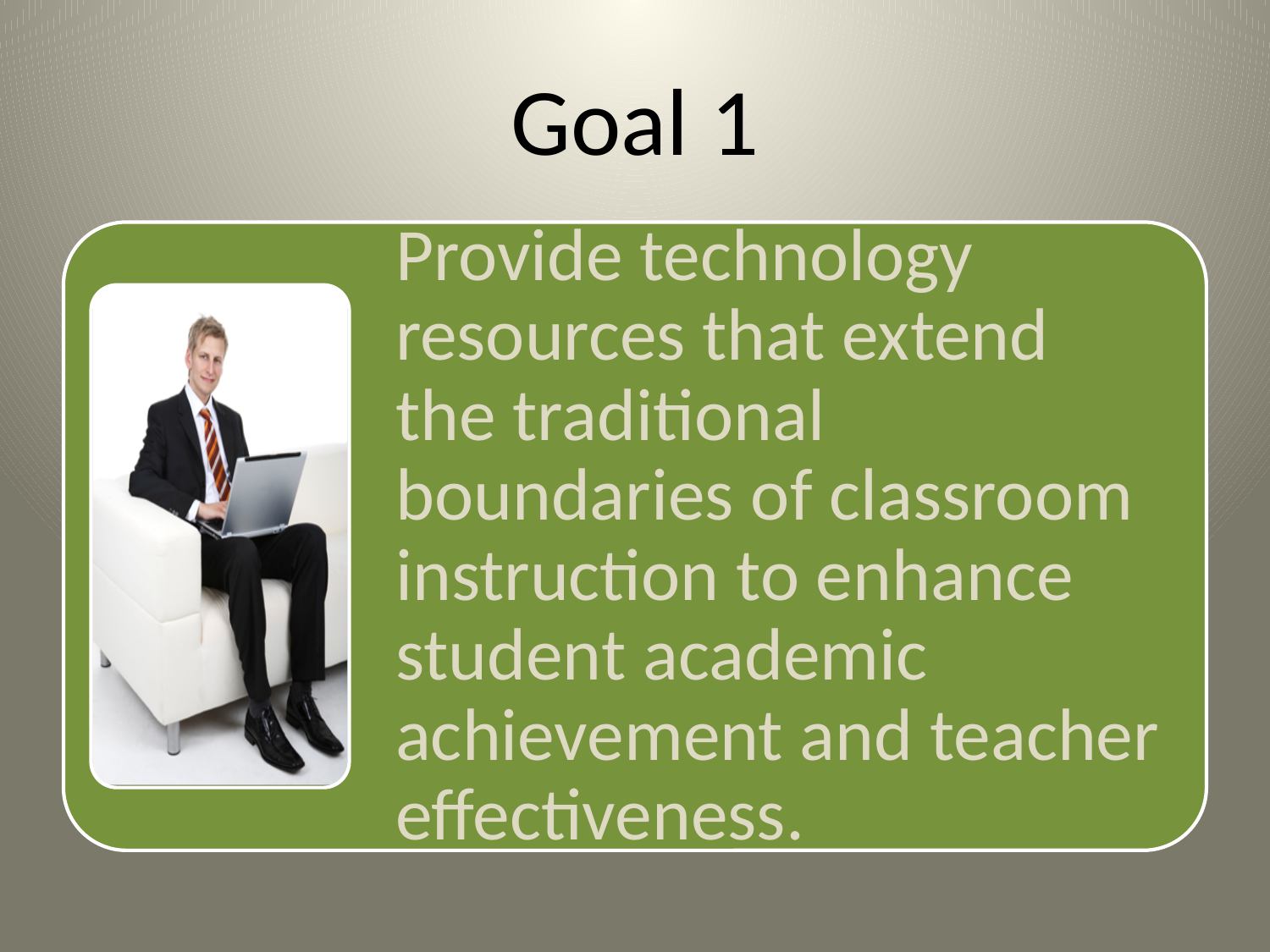

# Goal 1
Provide technology resources that extend the traditional boundaries of classroom instruction to enhance student academic achievement and teacher effectiveness.